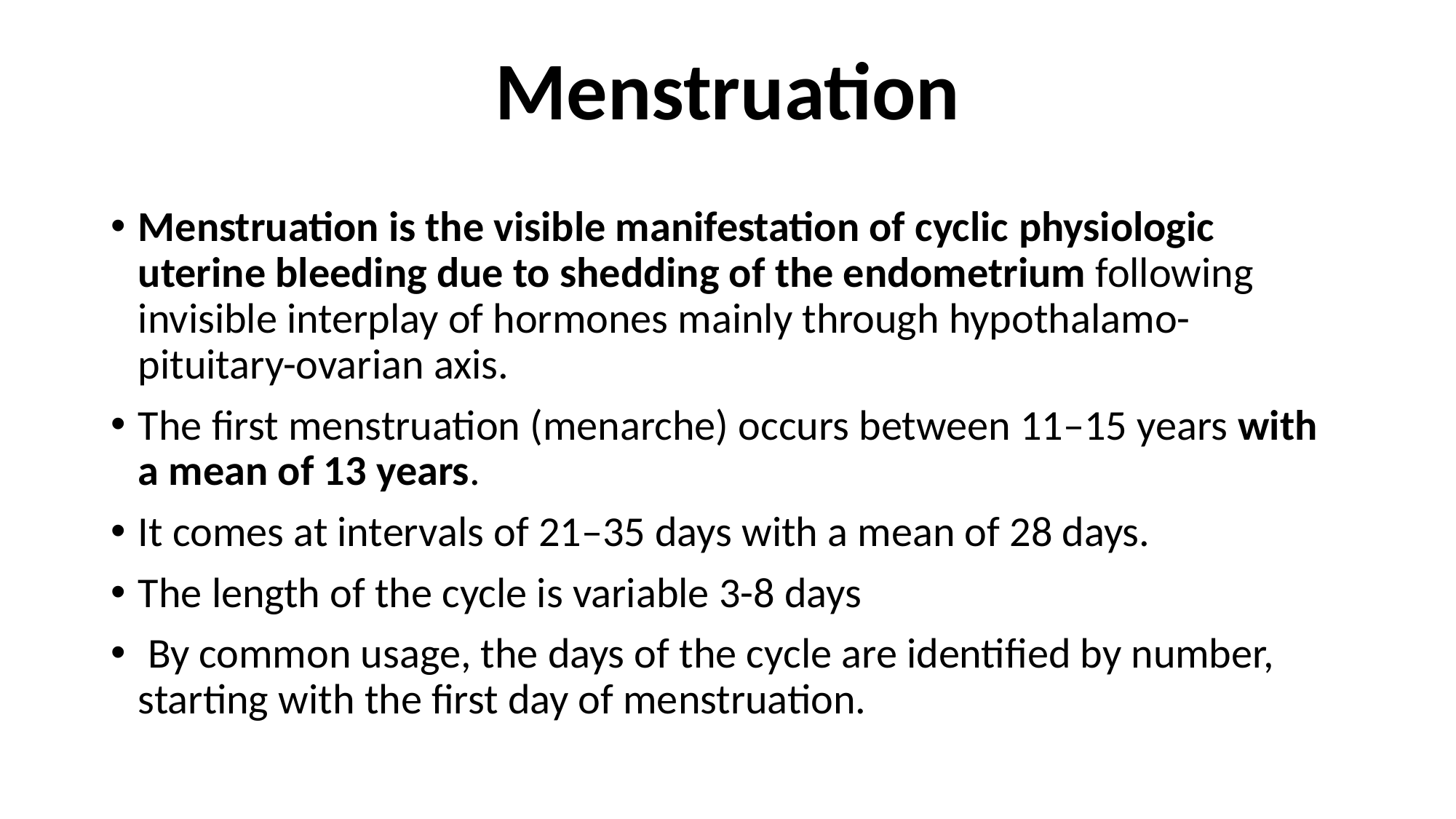

# Menstruation
Menstruation is the visible manifestation of cyclic physiologic uterine bleeding due to shedding of the endometrium following invisible interplay of hormones mainly through hypothalamo-pituitary-ovarian axis.
The first menstruation (menarche) occurs between 11–15 years with a mean of 13 years.
It comes at intervals of 21–35 days with a mean of 28 days.
The length of the cycle is variable 3-8 days
 By common usage, the days of the cycle are identified by number, starting with the first day of menstruation.